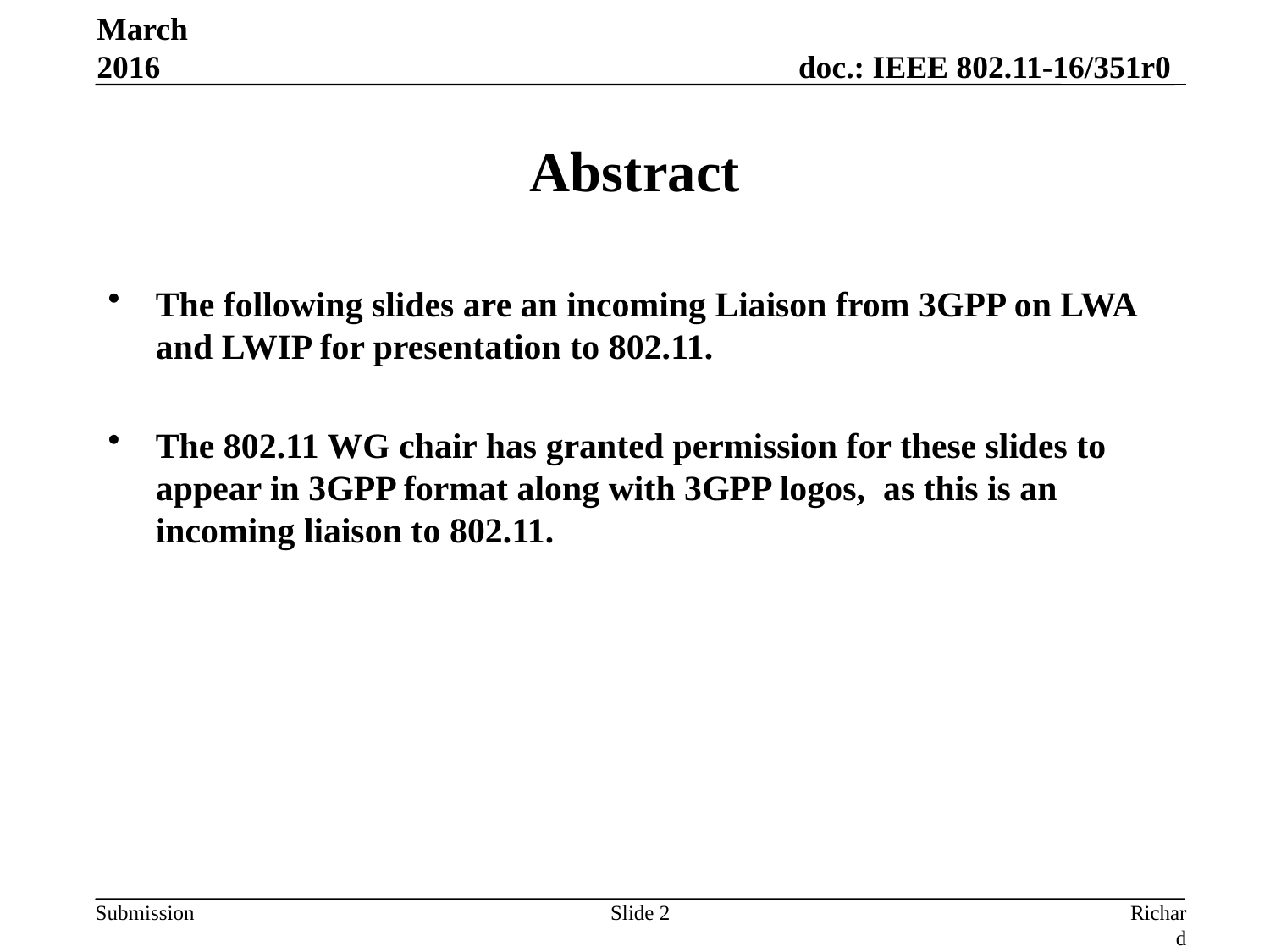

March 2016
# Abstract
The following slides are an incoming Liaison from 3GPP on LWA and LWIP for presentation to 802.11.

The 802.11 WG chair has granted permission for these slides to appear in 3GPP format along with 3GPP logos,  as this is an incoming liaison to 802.11.
Slide 2
Richard Burbidge, Intel Corporation